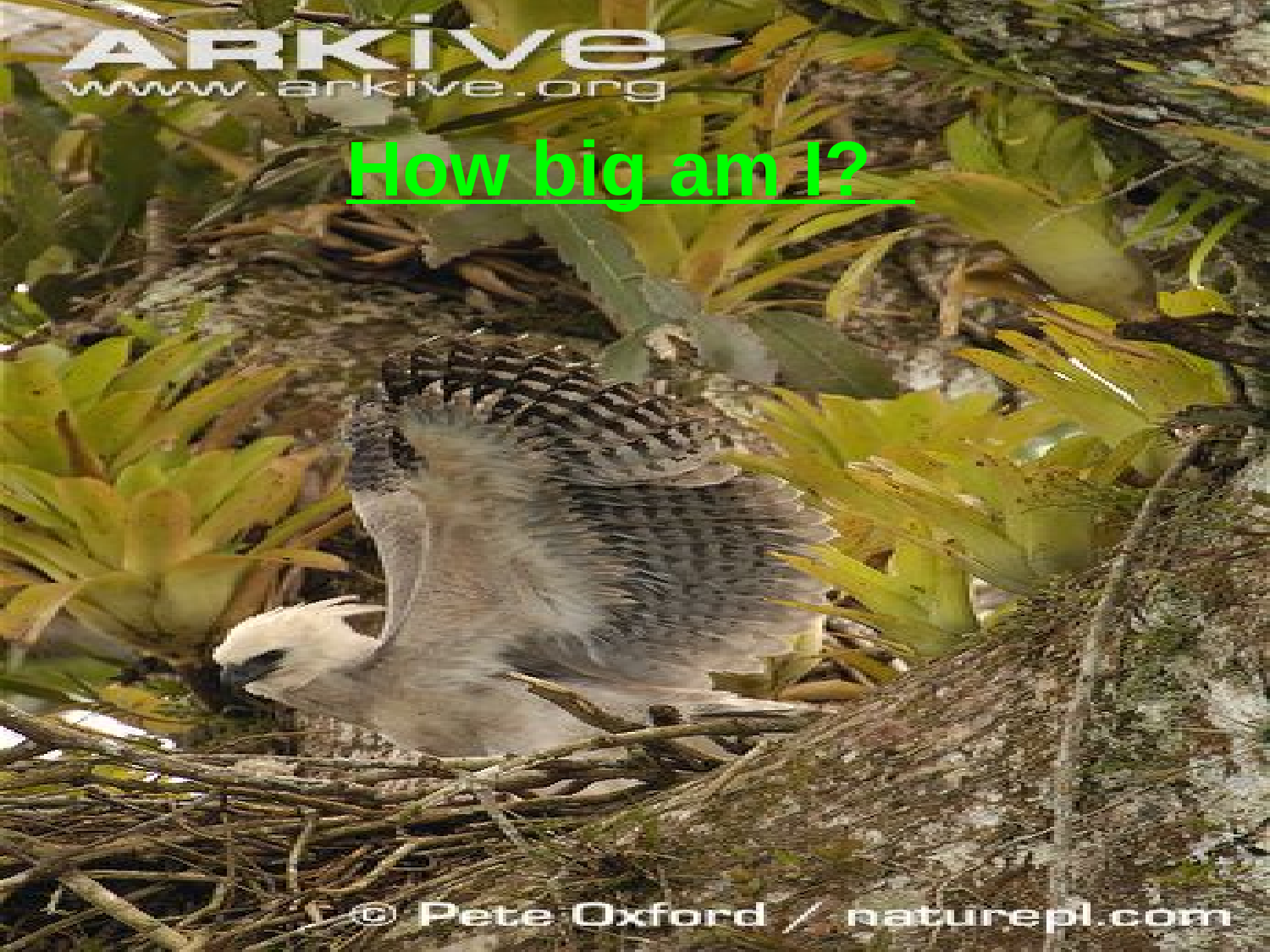

# How big am I?
Soy un águila de Harpy. Mi nombre científico es harpyia del harpia. Soy el águila más grande y más de gran alcance de todos.

I am a Harpy Eagle.  My scientific name is harpia harpyia.  I am the largest and most powerful eagle of all.